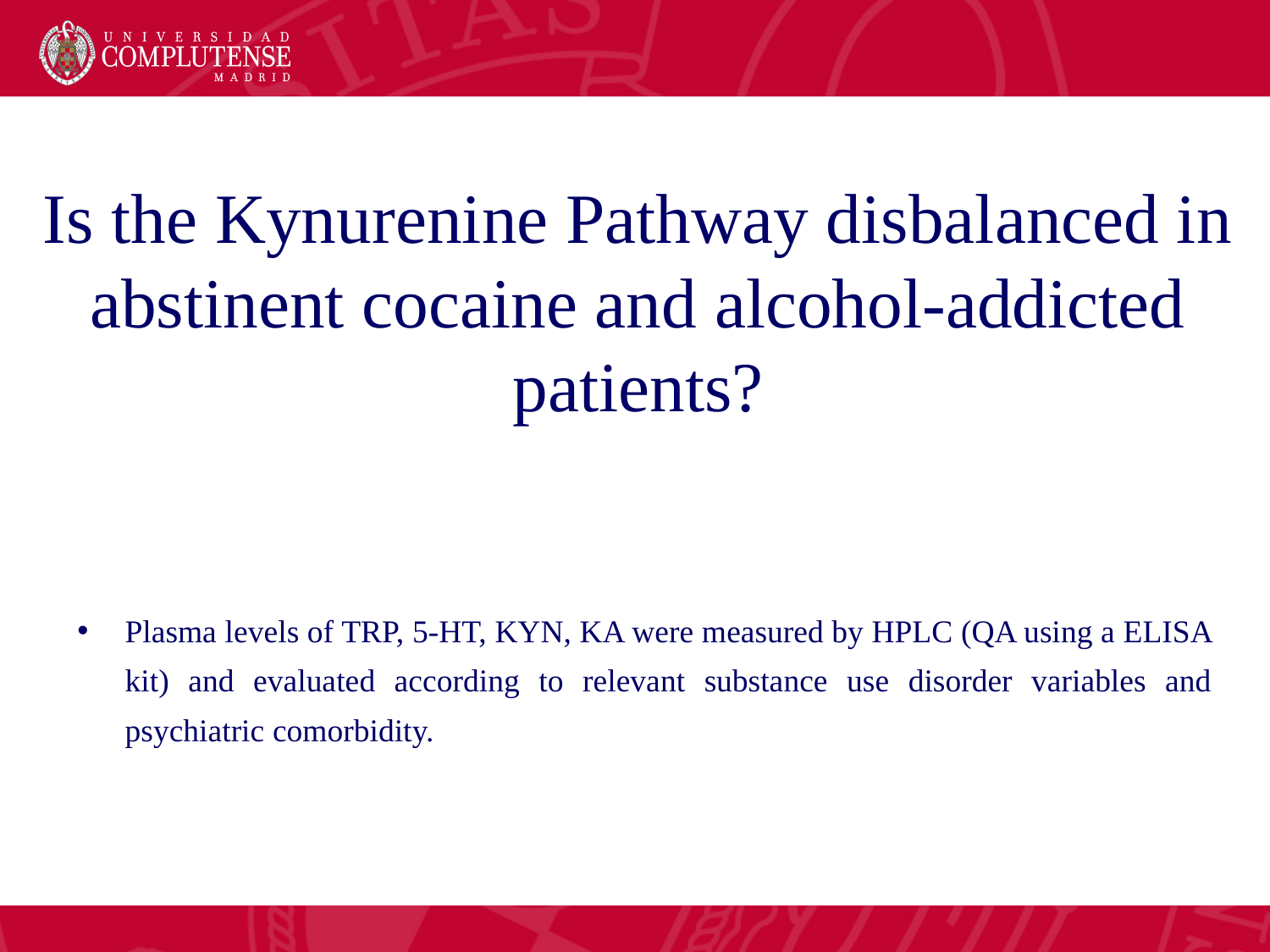

Is the Kynurenine Pathway disbalanced in abstinent cocaine and alcohol-addicted patients?
Plasma levels of TRP, 5-HT, KYN, KA were measured by HPLC (QA using a ELISA kit) and evaluated according to relevant substance use disorder variables and psychiatric comorbidity.